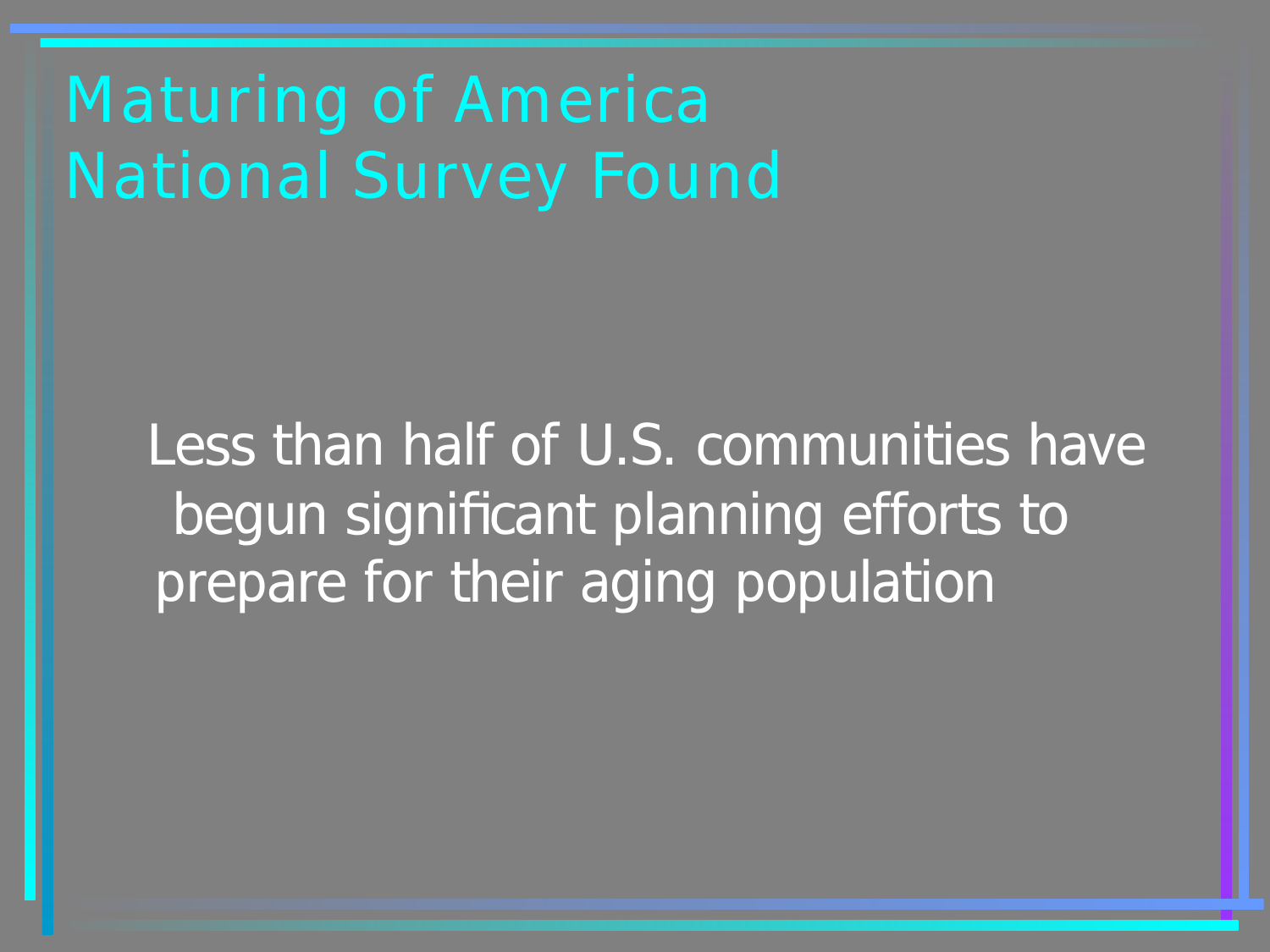

# Maturing of America National Survey Found

  Less than half of U.S. communities have  begun significant planning efforts to prepare for their aging population